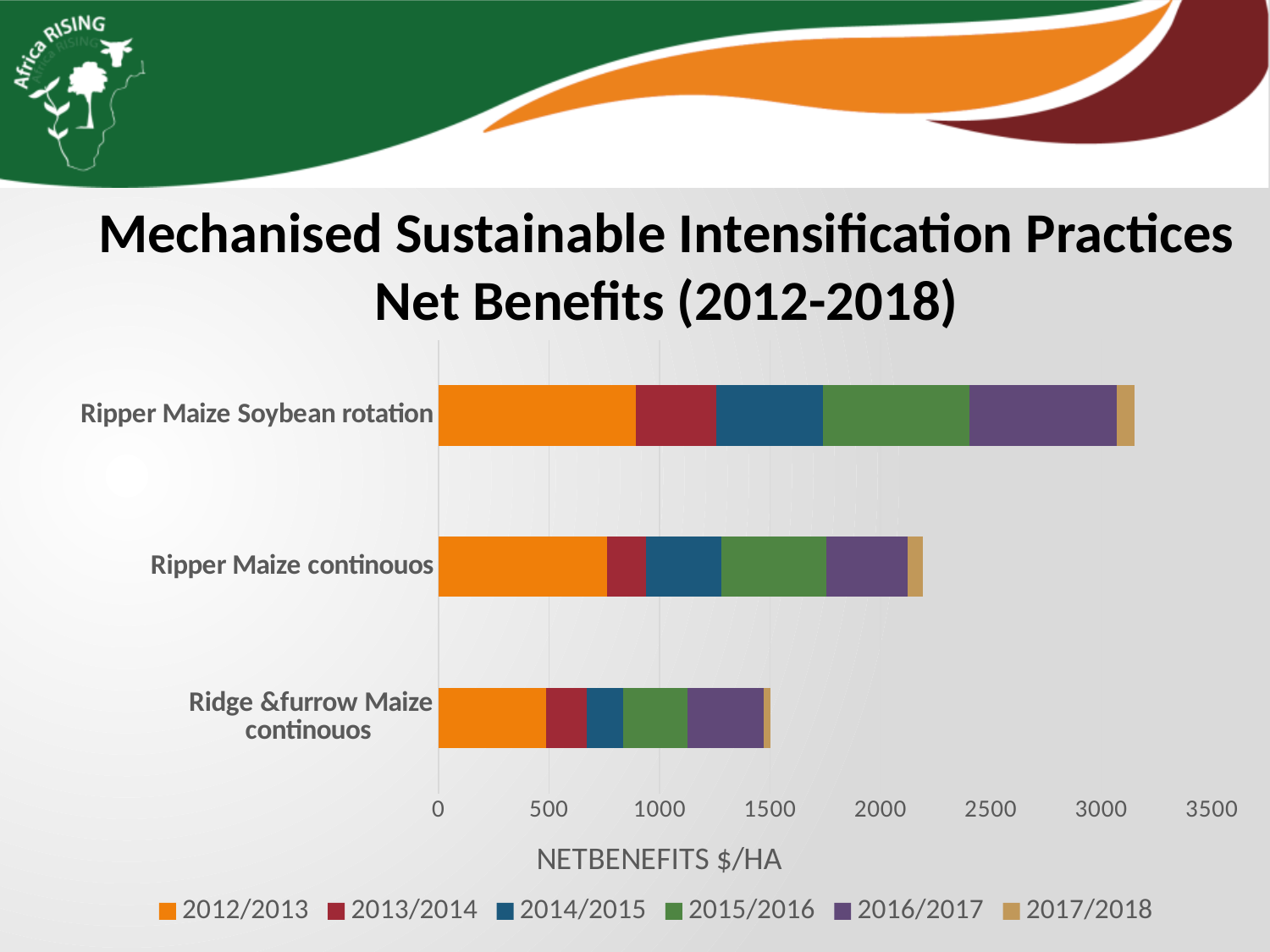

Mechanised Sustainable Intensification Practices Net Benefits (2012-2018)

### Chart

| Category | 2012/2013 | 2013/2014 | 2014/2015 | 2015/2016 | 2016/2017 | 2017/2018 |
|---|---|---|---|---|---|---|
| Ridge &furrow Maize continouos  | 485.8 | 184.58 | 165.0 | 291.0 | 346.0 | 30.0 |
| Ripper Maize continouos | 761.43 | 178.47 | 340.2 | 474.0 | 368.0 | 69.0 |
| Ripper Maize Soybean rotation | 891.0 | 365.79 | 483.96 | 664.0 | 666.0 | 78.9 |